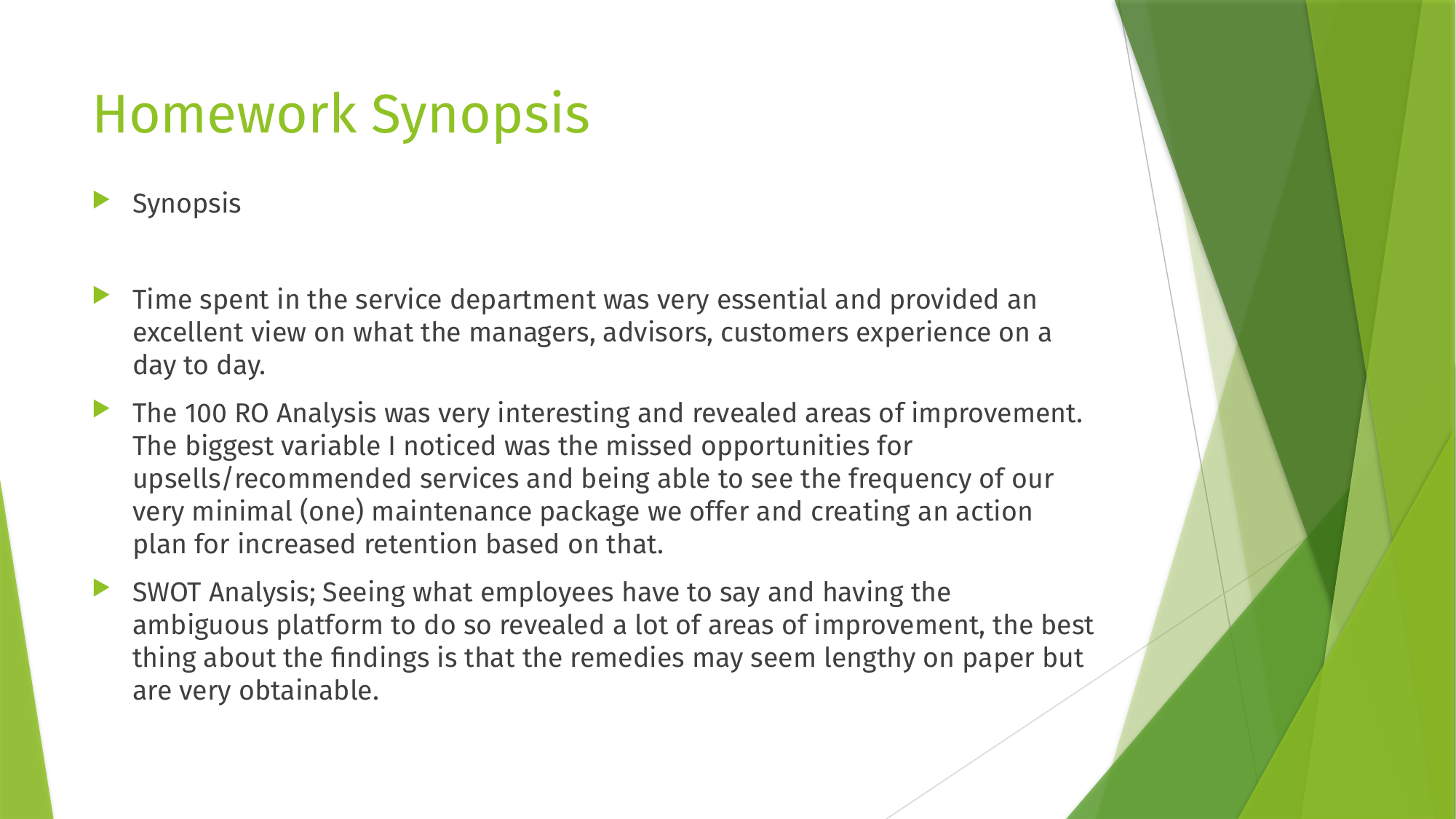

# Homework Synopsis
Synopsis

Time spent in the service department was very essential and provided an excellent view on what the managers, advisors, customers experience on a day to day.
The 100 RO Analysis was very interesting and revealed areas of improvement. The biggest variable I noticed was the missed opportunities for upsells/recommended services and being able to see the frequency of our very minimal (one) maintenance package we offer and creating an action plan for increased retention based on that.
SWOT Analysis; Seeing what employees have to say and having the ambiguous platform to do so revealed a lot of areas of improvement, the best thing about the findings is that the remedies may seem lengthy on paper but are very obtainable.